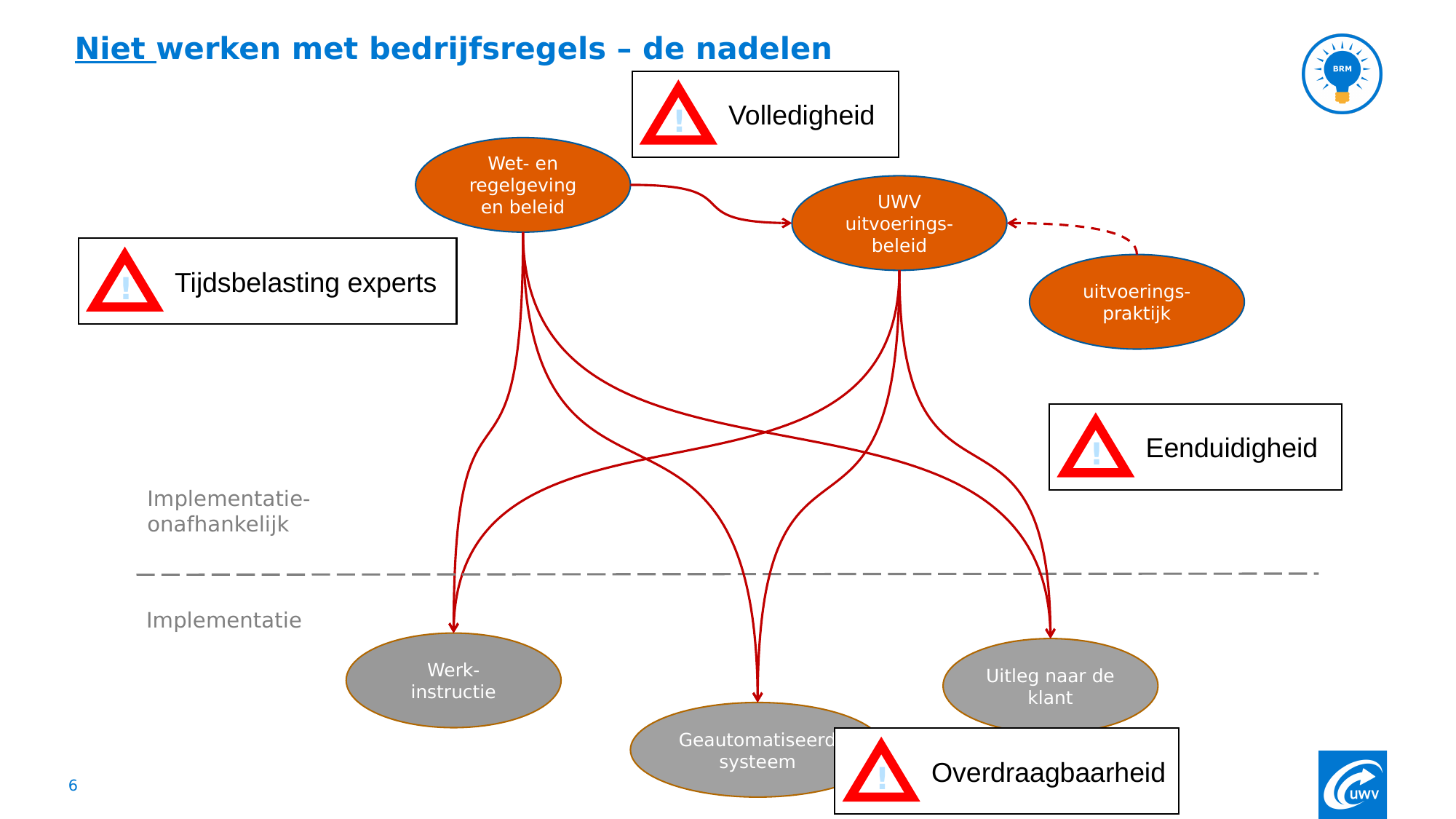

# Niet werken met bedrijfsregels – de nadelen
Volledigheid

!
Wet- en regelgeving en beleid
UWV uitvoerings-beleid
Tijdsbelasting experts

!
uitvoerings-praktijk
Eenduidigheid

!
Implementatie-
onafhankelijk
Implementatie
Werk-instructie
Uitleg naar de klant
Geautomatiseerd systeem
Overdraagbaarheid

!
6